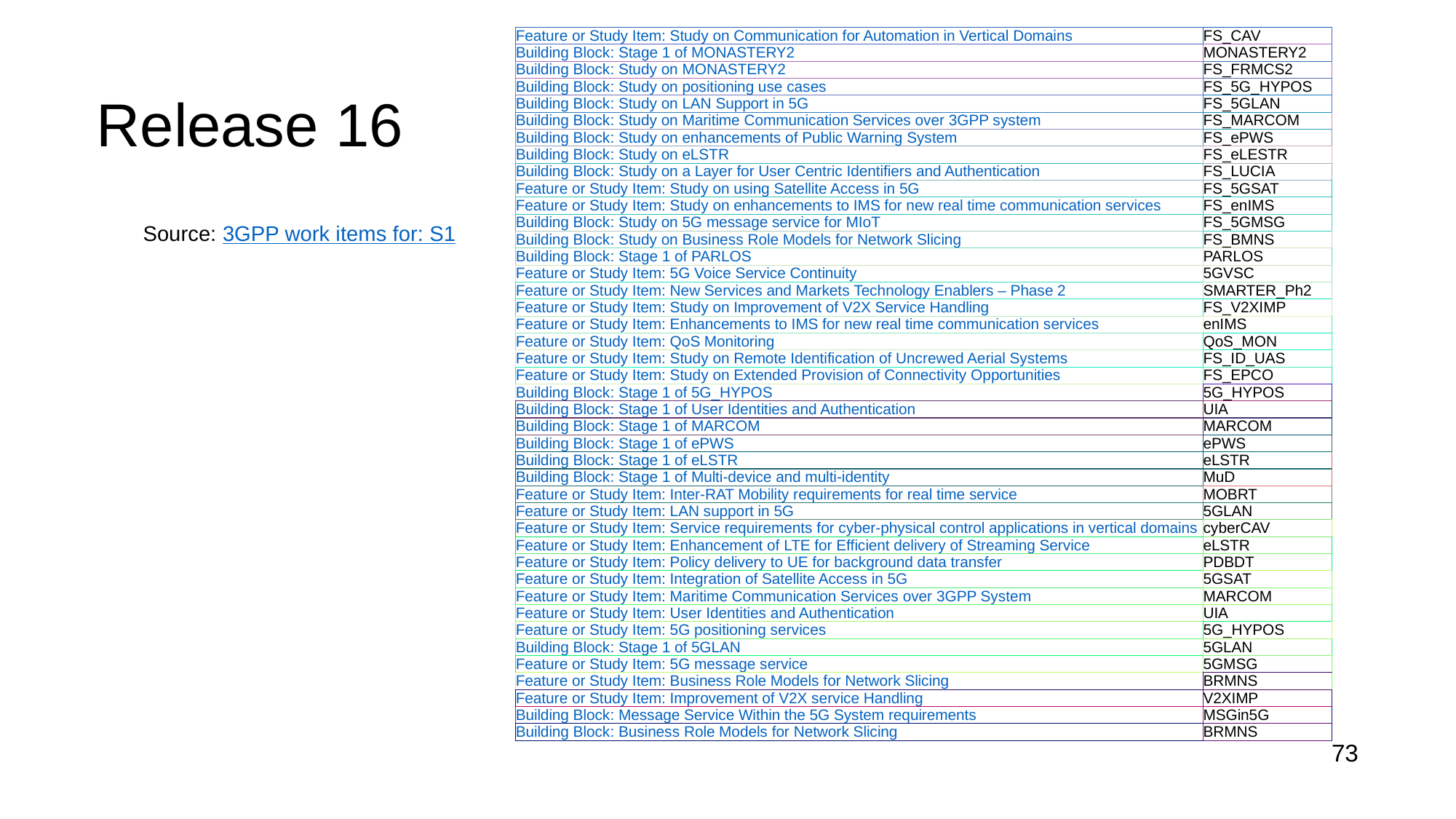

| Feature or Study Item: Study on Communication for Automation in Vertical Domains | FS\_CAV |
| --- | --- |
| Building Block: Stage 1 of MONASTERY2 | MONASTERY2 |
| Building Block: Study on MONASTERY2 | FS\_FRMCS2 |
| Building Block: Study on positioning use cases | FS\_5G\_HYPOS |
| Building Block: Study on LAN Support in 5G | FS\_5GLAN |
| Building Block: Study on Maritime Communication Services over 3GPP system | FS\_MARCOM |
| Building Block: Study on enhancements of Public Warning System | FS\_ePWS |
| Building Block: Study on eLSTR | FS\_eLESTR |
| Building Block: Study on a Layer for User Centric Identifiers and Authentication | FS\_LUCIA |
| Feature or Study Item: Study on using Satellite Access in 5G | FS\_5GSAT |
| Feature or Study Item: Study on enhancements to IMS for new real time communication services | FS\_enIMS |
| Building Block: Study on 5G message service for MIoT | FS\_5GMSG |
| Building Block: Study on Business Role Models for Network Slicing | FS\_BMNS |
| Building Block: Stage 1 of PARLOS | PARLOS |
| Feature or Study Item: 5G Voice Service Continuity | 5GVSC |
| Feature or Study Item: New Services and Markets Technology Enablers – Phase 2 | SMARTER\_Ph2 |
| Feature or Study Item: Study on Improvement of V2X Service Handling | FS\_V2XIMP |
| Feature or Study Item: Enhancements to IMS for new real time communication services | enIMS |
| Feature or Study Item: QoS Monitoring | QoS\_MON |
| Feature or Study Item: Study on Remote Identification of Uncrewed Aerial Systems | FS\_ID\_UAS |
| Feature or Study Item: Study on Extended Provision of Connectivity Opportunities | FS\_EPCO |
| Building Block: Stage 1 of 5G\_HYPOS | 5G\_HYPOS |
| Building Block: Stage 1 of User Identities and Authentication | UIA |
| Building Block: Stage 1 of MARCOM | MARCOM |
| Building Block: Stage 1 of ePWS | ePWS |
| Building Block: Stage 1 of eLSTR | eLSTR |
| Building Block: Stage 1 of Multi-device and multi-identity | MuD |
| Feature or Study Item: Inter-RAT Mobility requirements for real time service | MOBRT |
| Feature or Study Item: LAN support in 5G | 5GLAN |
| Feature or Study Item: Service requirements for cyber-physical control applications in vertical domains | cyberCAV |
| Feature or Study Item: Enhancement of LTE for Efficient delivery of Streaming Service | eLSTR |
| Feature or Study Item: Policy delivery to UE for background data transfer | PDBDT |
| Feature or Study Item: Integration of Satellite Access in 5G | 5GSAT |
| Feature or Study Item: Maritime Communication Services over 3GPP System | MARCOM |
| Feature or Study Item: User Identities and Authentication | UIA |
| Feature or Study Item: 5G positioning services | 5G\_HYPOS |
| Building Block: Stage 1 of 5GLAN | 5GLAN |
| Feature or Study Item: 5G message service | 5GMSG |
| Feature or Study Item: Business Role Models for Network Slicing | BRMNS |
| Feature or Study Item: Improvement of V2X service Handling | V2XIMP |
| Building Block: Message Service Within the 5G System requirements | MSGin5G |
| Building Block: Business Role Models for Network Slicing | BRMNS |
# Release 16
Source: 3GPP work items for: S1
73